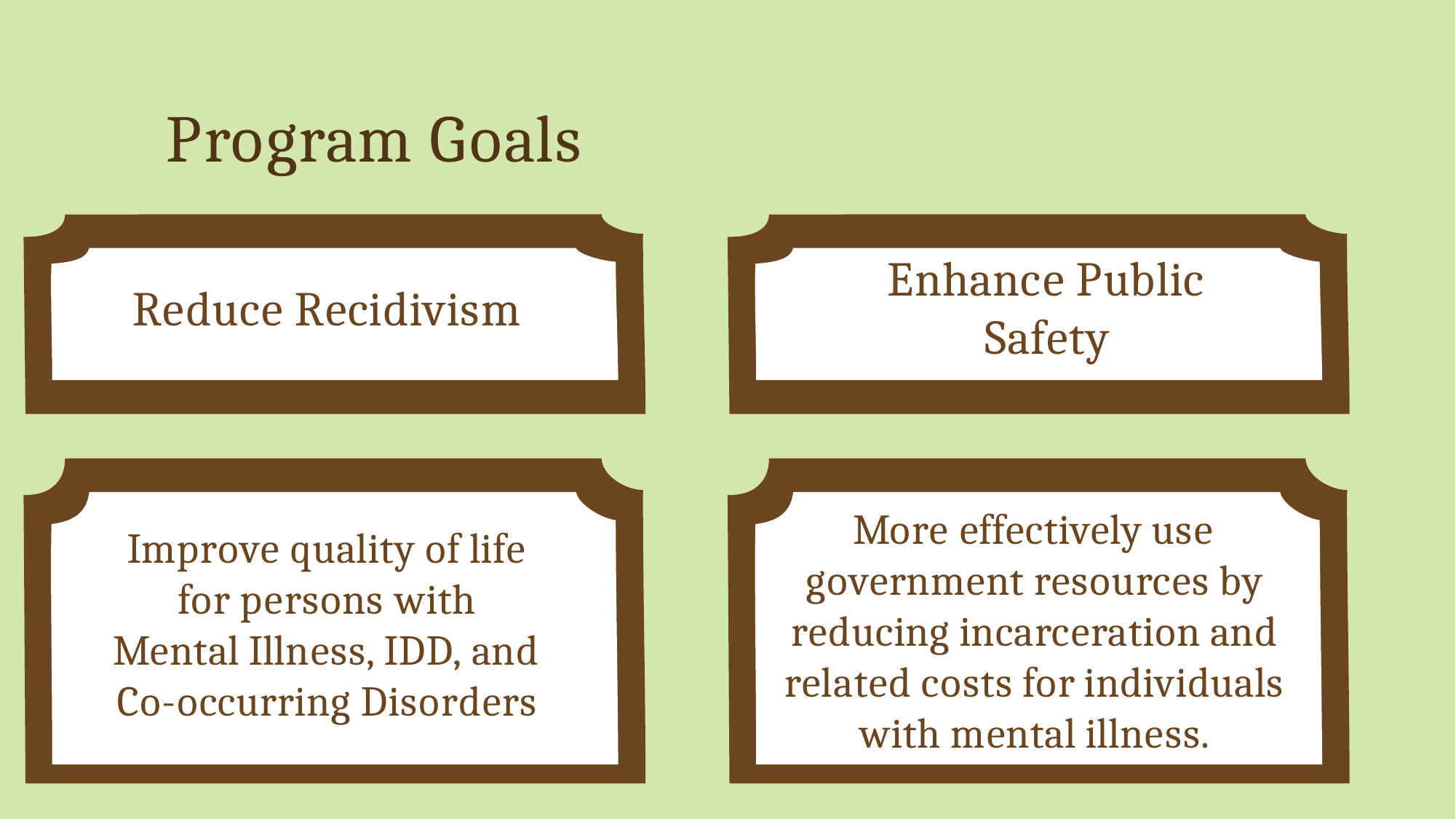

# Program Goals
Enhance Public Safety
Reduce Recidivism
More effectively use government resources by reducing incarceration and related costs for individuals with mental illness.
Improve quality of life for persons with Mental Illness, IDD, and Co-occurring Disorders